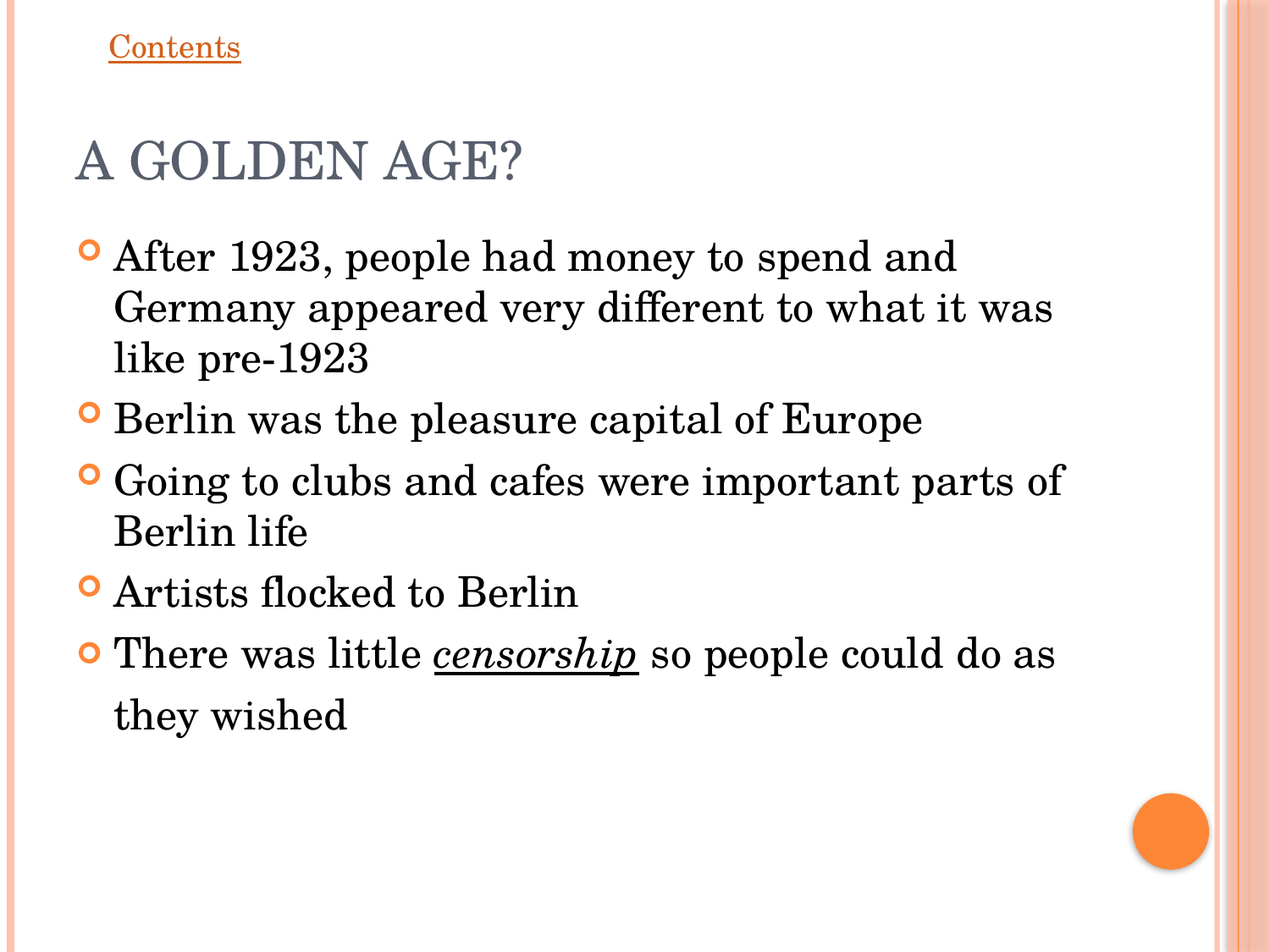

# A Golden Age?
After 1923, people had money to spend and Germany appeared very different to what it was like pre-1923
Berlin was the pleasure capital of Europe
Going to clubs and cafes were important parts of Berlin life
Artists flocked to Berlin
There was little censorship so people could do as they wished